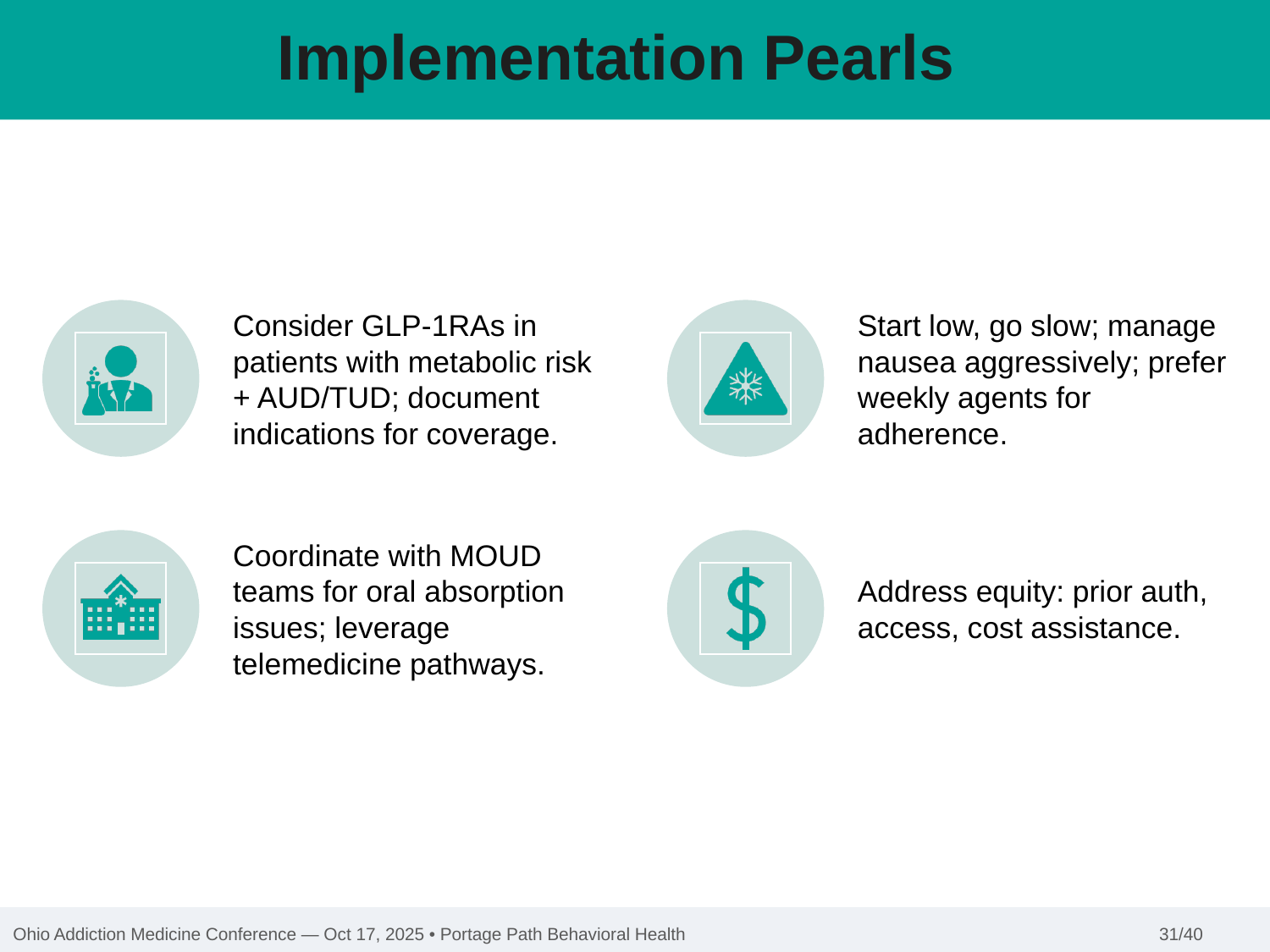

Implementation Pearls
Consider GLP‑1RAs in patients with metabolic risk + AUD/TUD; document indications for coverage.
Start low, go slow; manage nausea aggressively; prefer weekly agents for adherence.
Coordinate with MOUD teams for oral absorption issues; leverage telemedicine pathways.
Address equity: prior auth, access, cost assistance.

Ohio Addiction Medicine Conference — Oct 17, 2025 • Portage Path Behavioral Health
31/40